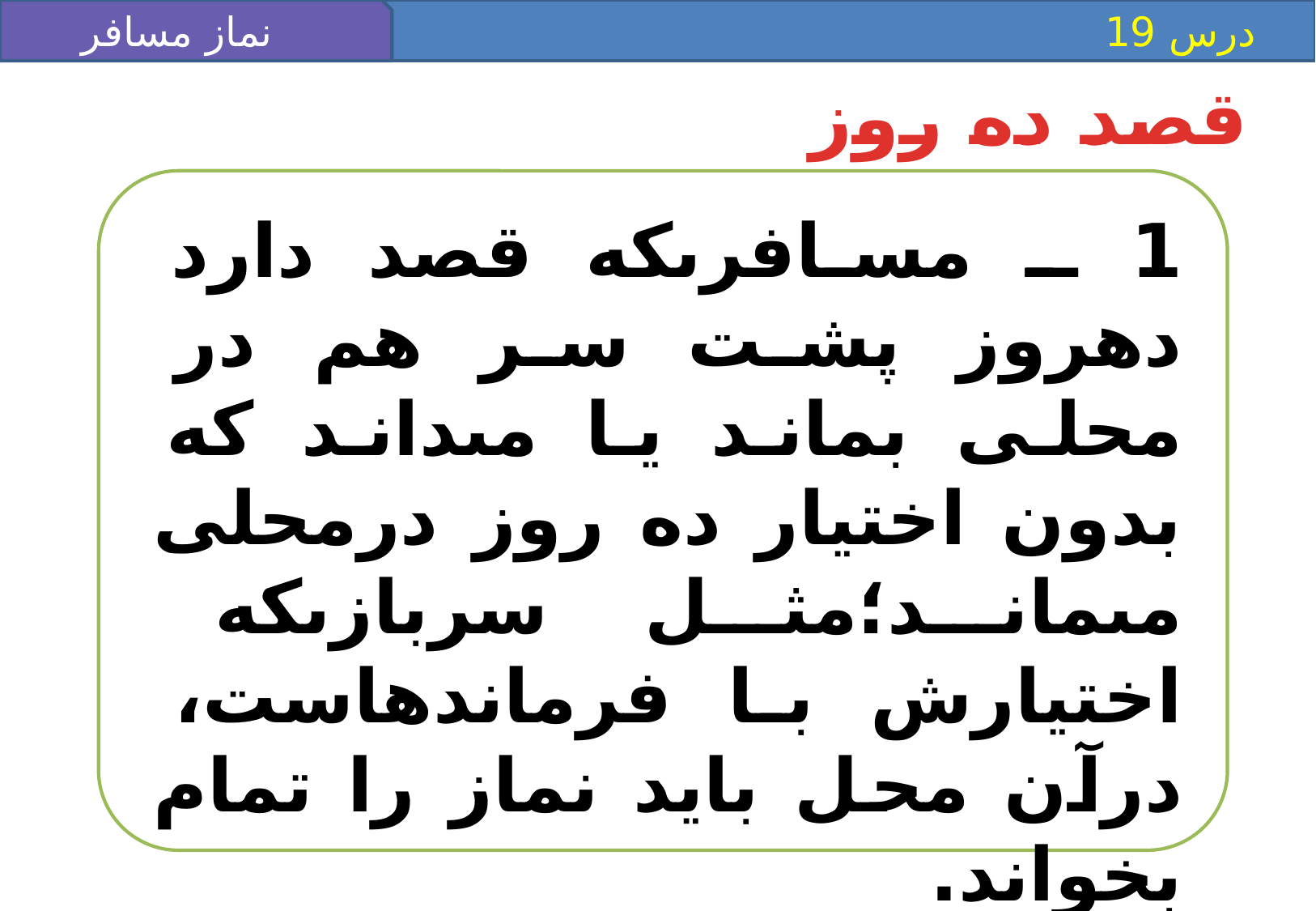

درس 19
نماز مسافر (2)
قصد ده روز

1 ـ مسافرى‏كه قصد دارد ده‏روز پشت سر هم در محلى بماند يا مى‏داند كه بدون اختيار ده روز درمحلى مى‏ماند؛مثل سربازى‏كه اختيارش با فرمانده‏است، درآن محل بايد نماز را تمام بخواند.